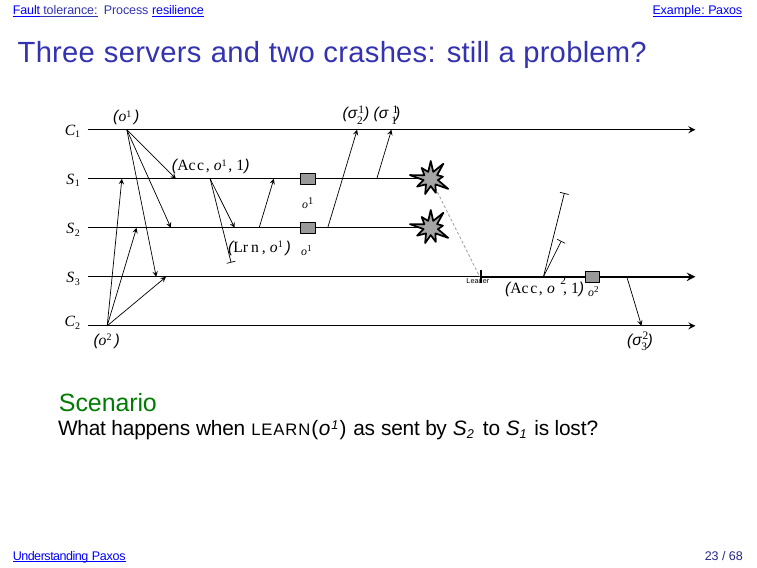

Fault tolerance: Process resilience
Example: Paxos
Three servers and two crashes: still a problem?
1
1
(σ ) (σ )
(o1 )
2
1
C1

(Acc, o1, 1)
S1

o1

S2

(Lrn, o1 )  o1
S3
Leader	2
(Acc, o  , 1) o2

C2
(o2 )
2
(σ )
3
Scenario
What happens when LEARN(o1) as sent by S2 to S1 is lost?
Understanding Paxos
23 / 68